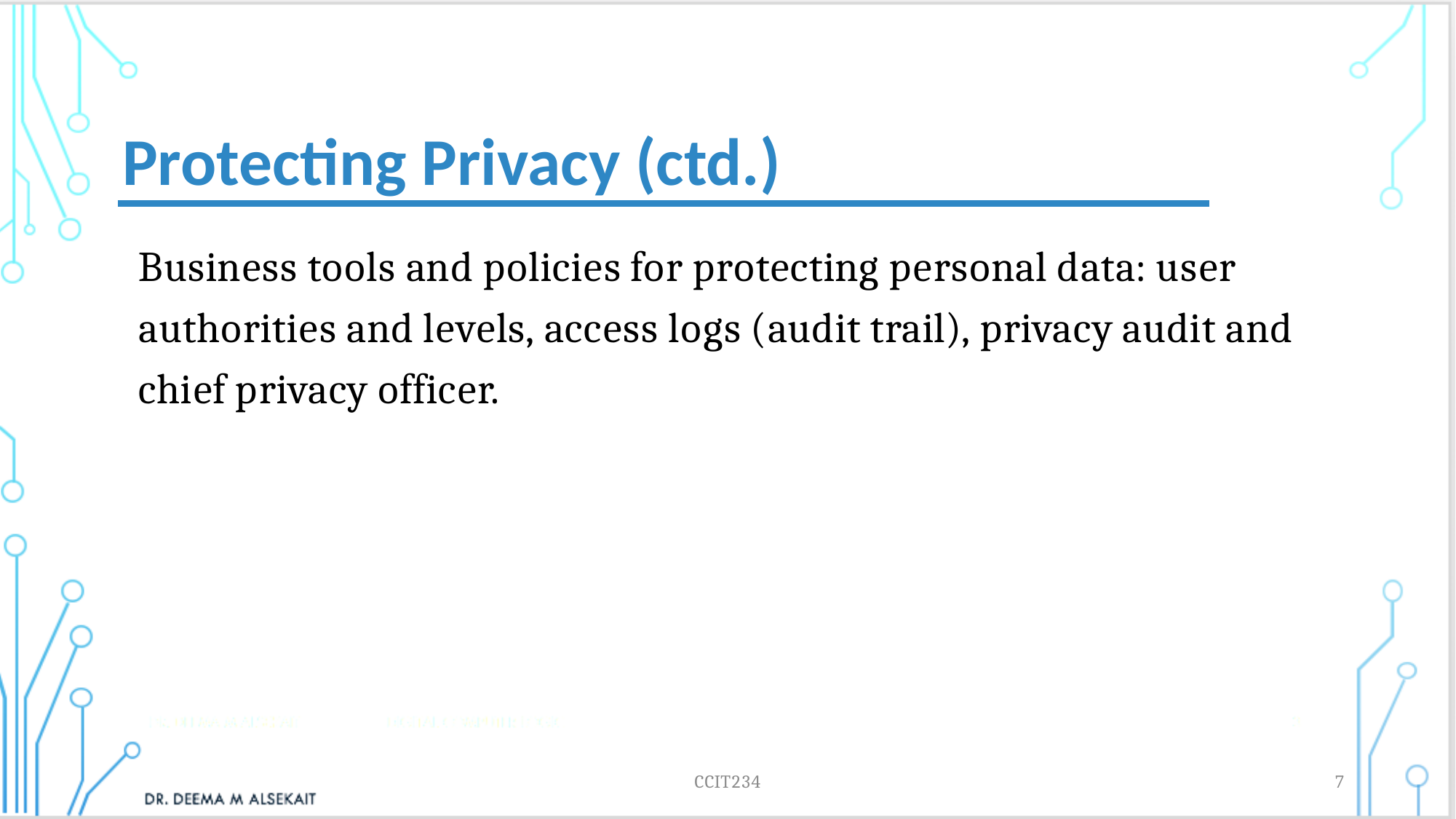

Protecting Privacy (ctd.)
Business tools and policies for protecting personal data: user authorities and levels, access logs (audit trail), privacy audit and chief privacy officer.
CCIT234
7